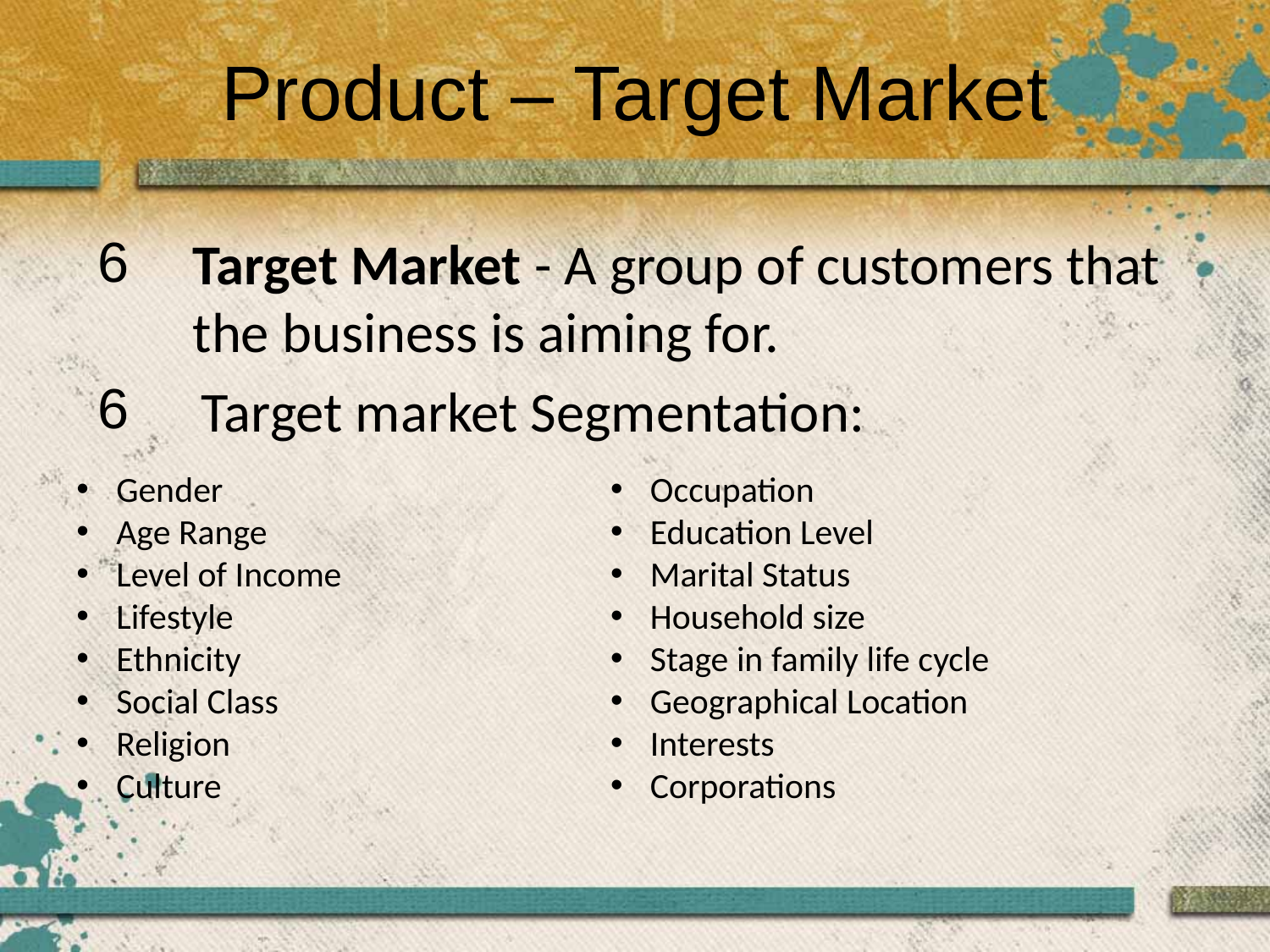

# Product – Target Market
Target Market - A group of customers that the business is aiming for.
Target market Segmentation:
Gender
Age Range
Level of Income
Lifestyle
Ethnicity
Social Class
Religion
Culture

Occupation
Education Level
Marital Status
Household size
Stage in family life cycle
Geographical Location
Interests
Corporations